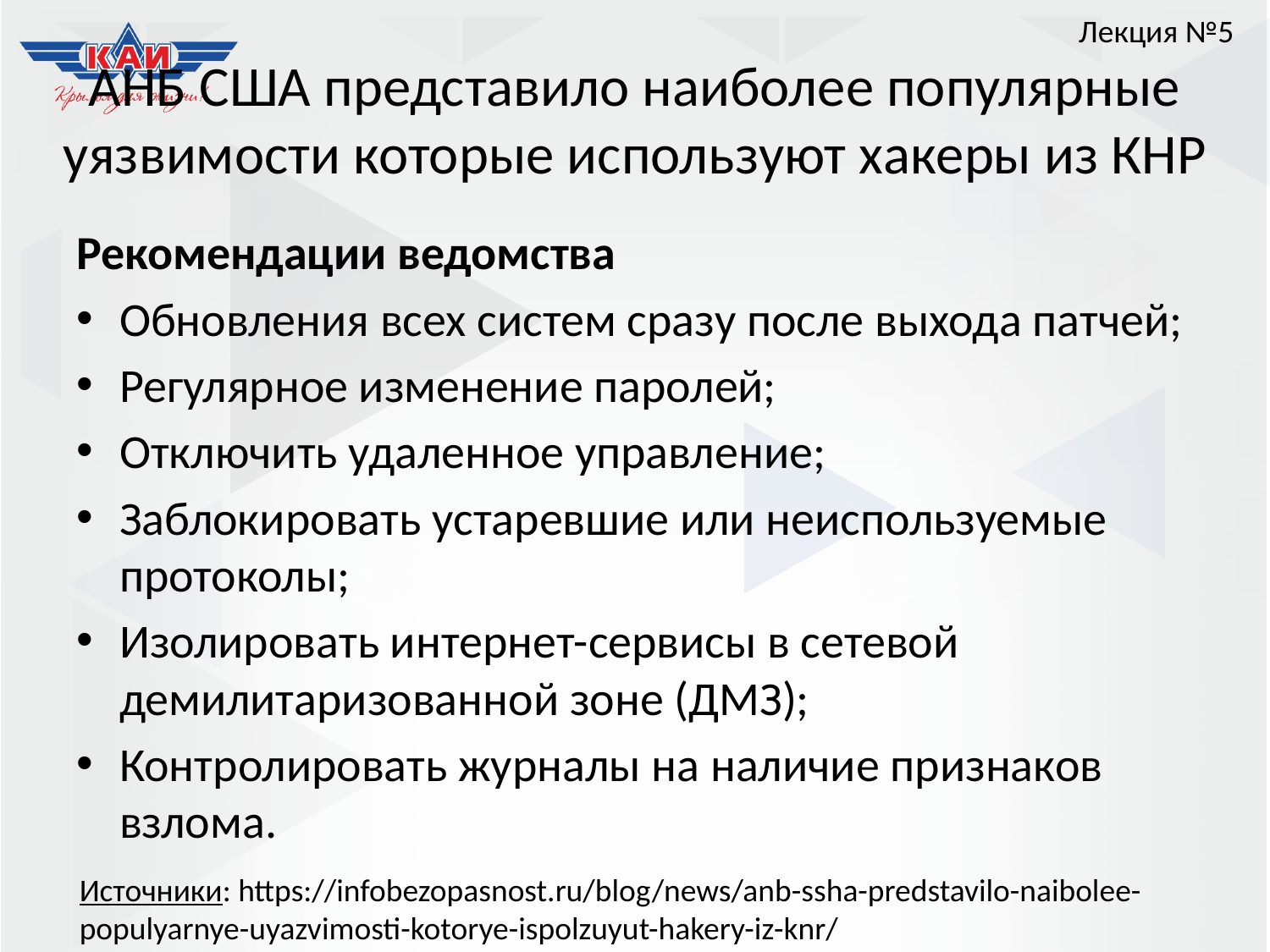

Лекция №5
# АНБ США представило наиболее популярные уязвимости которые используют хакеры из КНР
Рекомендации ведомства
Обновления всех систем сразу после выхода патчей;
Регулярное изменение паролей;
Отключить удаленное управление;
Заблокировать устаревшие или неиспользуемые протоколы;
Изолировать интернет-сервисы в сетевой демилитаризованной зоне (ДМЗ);
Контролировать журналы на наличие признаков взлома.
Источники: https://infobezopasnost.ru/blog/news/anb-ssha-predstavilo-naibolee-populyarnye-uyazvimosti-kotorye-ispolzuyut-hakery-iz-knr/